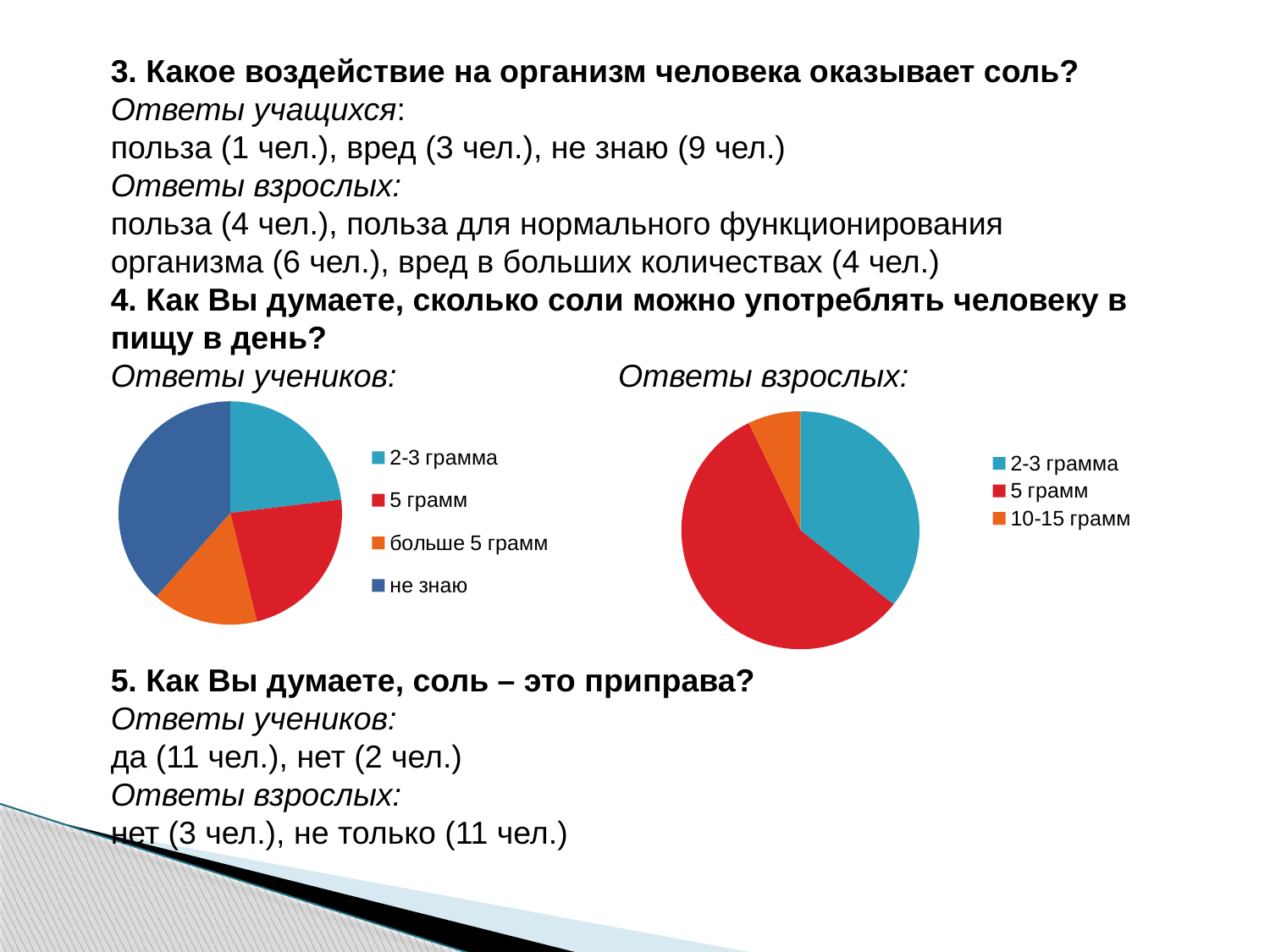

3. Какое воздействие на организм человека оказывает соль?
Ответы учащихся:
польза (1 чел.), вред (3 чел.), не знаю (9 чел.)
Ответы взрослых:
польза (4 чел.), польза для нормального функционирования организма (6 чел.), вред в больших количествах (4 чел.)
4. Как Вы думаете, сколько соли можно употреблять человеку в пищу в день?
Ответы учеников:                         Ответы взрослых:

5. Как Вы думаете, соль – это приправа?
Ответы учеников:
да (11 чел.), нет (2 чел.)
Ответы взрослых:
нет (3 чел.), не только (11 чел.)

### Chart:

| Category |    |
|---|---|
| 2-3 грамма | 3.0 |
| 5 грамм | 3.0 |
| больше 5 грамм | 2.0 |
| не знаю | 5.0 |

### Chart:

| Category |     |
|---|---|
| 2-3 грамма | 5.0 |
| 5 грамм | 8.0 |
| 10-15 грамм | 1.0 |